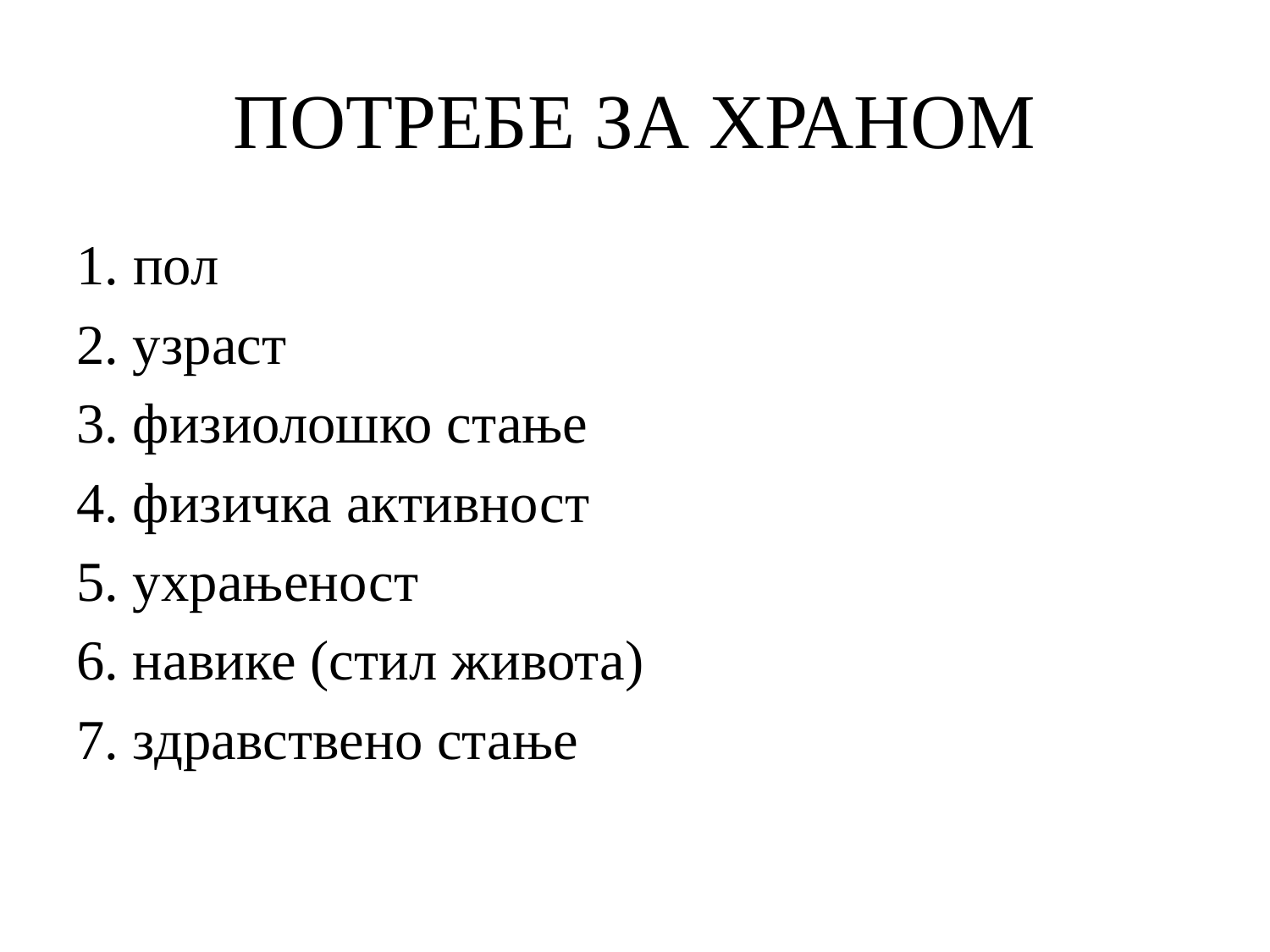

# ПОТРЕБЕ ЗА ХРАНОМ
1. пол
2. узраст
3. физиолошко стање
4. физичка активност
5. ухрањеност
6. навике (стил живота)
7. здравствено стање